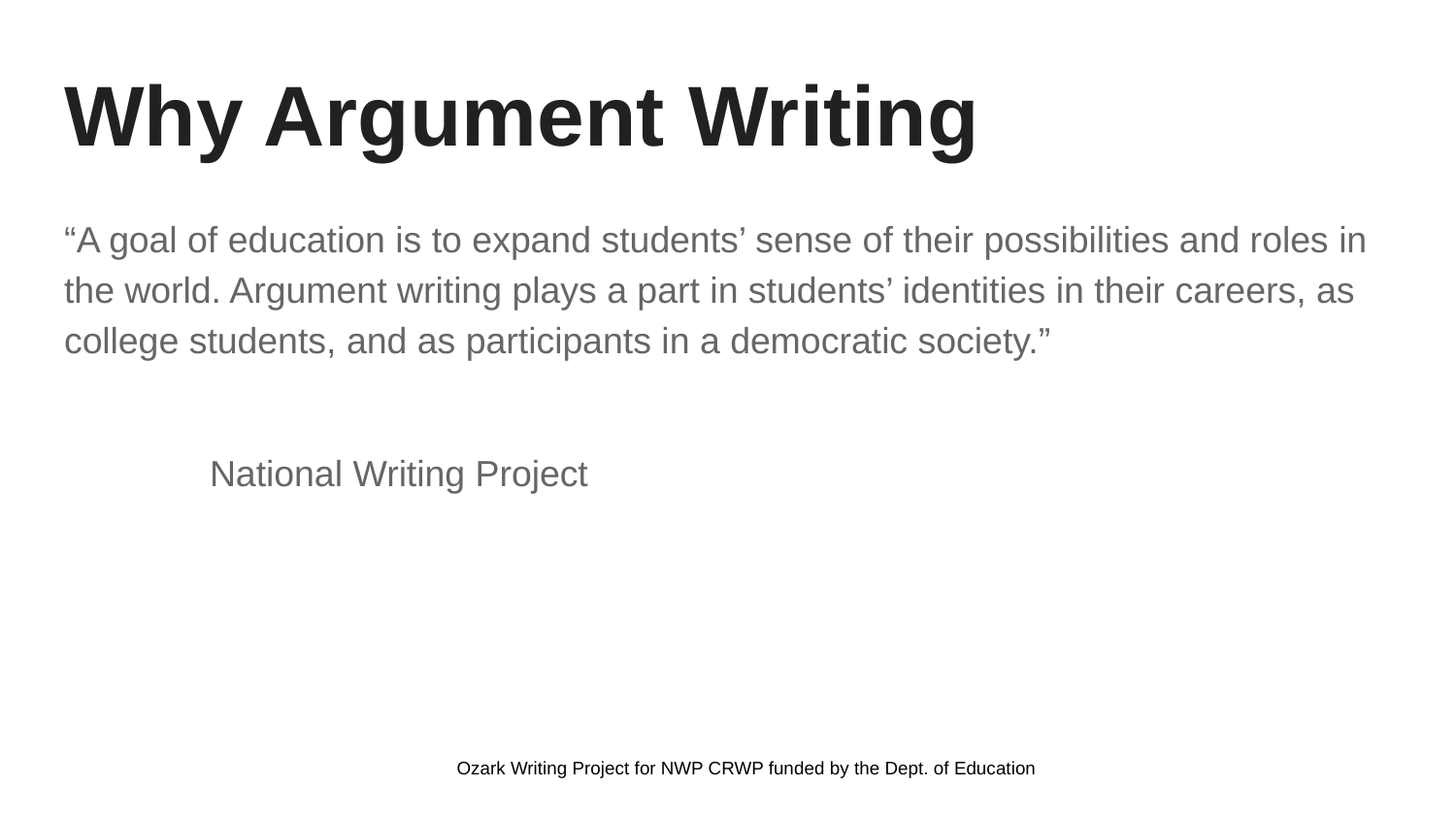

# Why Argument Writing
“A goal of education is to expand students’ sense of their possibilities and roles in the world. Argument writing plays a part in students’ identities in their careers, as college students, and as participants in a democratic society.”
										National Writing Project
Ozark Writing Project for NWP CRWP funded by the Dept. of Education